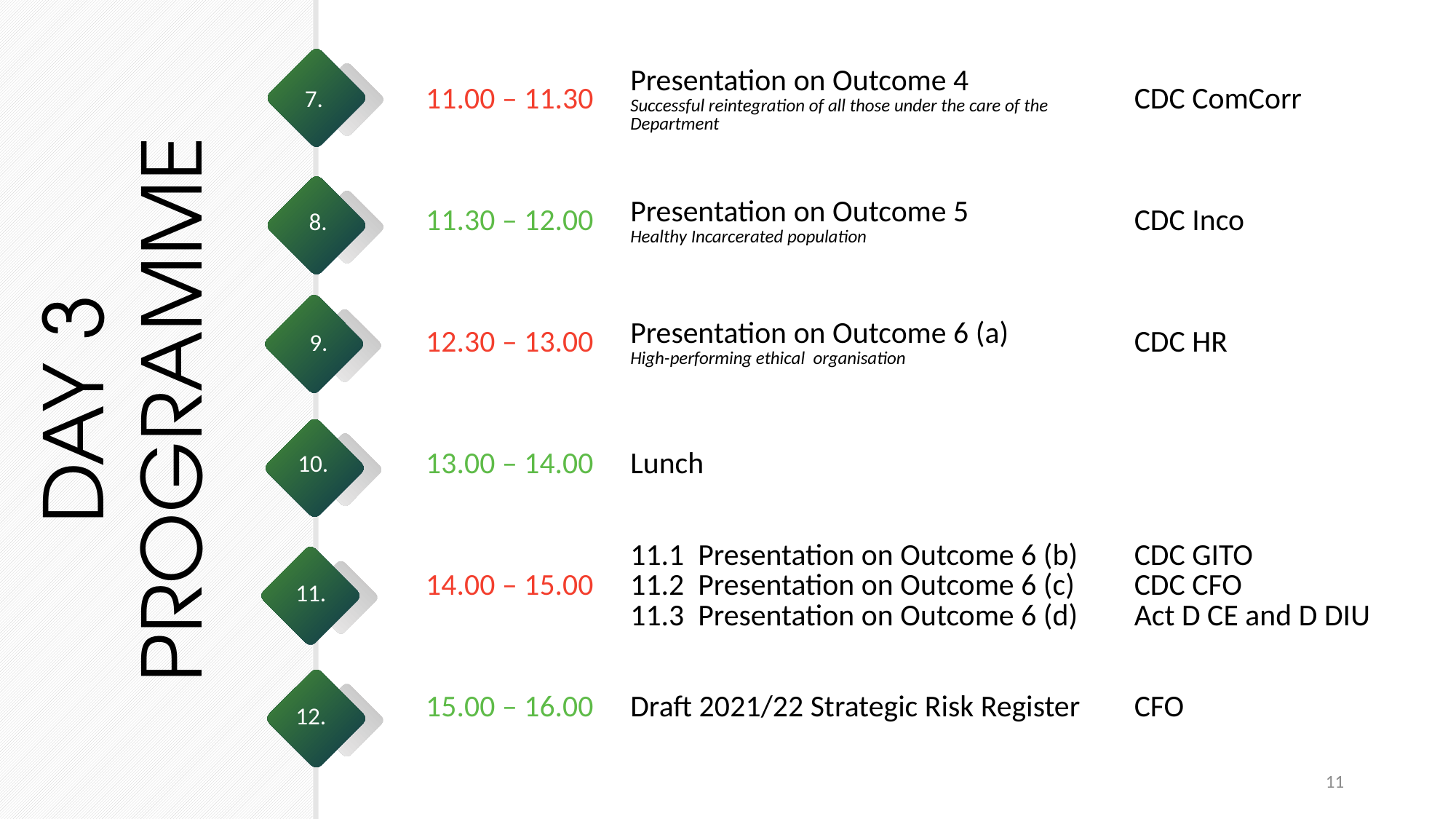

| 11.00 – 11.30 | Presentation on Outcome 4 Successful reintegration of all those under the care of the Department | CDC ComCorr |
| --- | --- | --- |
| 11.30 – 12.00 | Presentation on Outcome 5 Healthy Incarcerated population | CDC Inco |
| 12.30 – 13.00 | Presentation on Outcome 6 (a) High-performing ethical organisation | CDC HR |
| 13.00 – 14.00 | Lunch |  |
| 14.00 – 15.00 | 11.1 Presentation on Outcome 6 (b) 11.2 Presentation on Outcome 6 (c) 11.3 Presentation on Outcome 6 (d) | CDC GITO CDC CFO Act D CE and D DIU |
| 15.00 – 16.00 | Draft 2021/22 Strategic Risk Register | CFO |

7.

8.

DAY 3 PROGRAMME
9.

10.

11.

12.
11